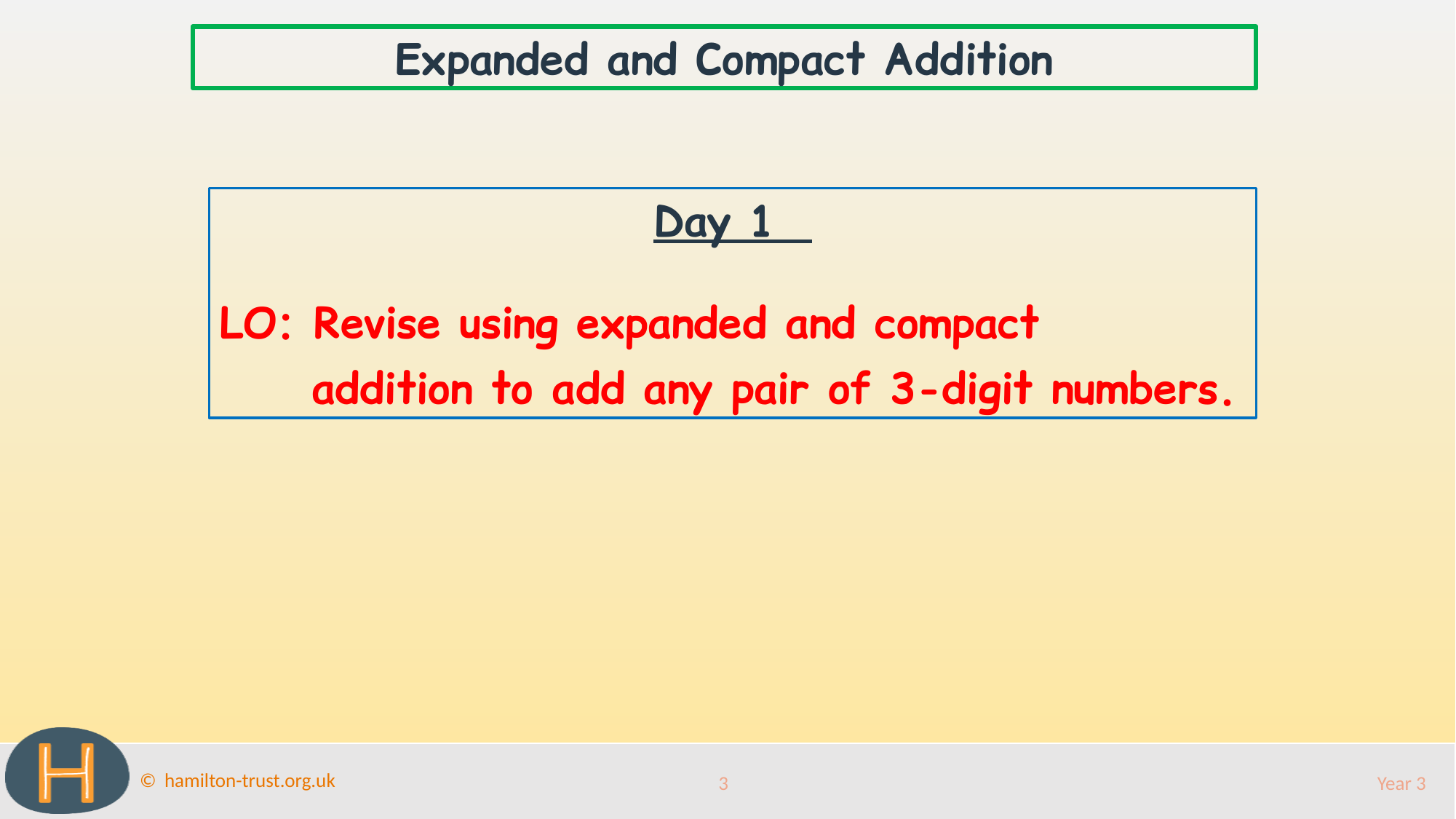

Expanded and Compact Addition
Day 1

LO: Revise using expanded and compact
     addition to add any pair of 3-digit numbers.
3
Year 3